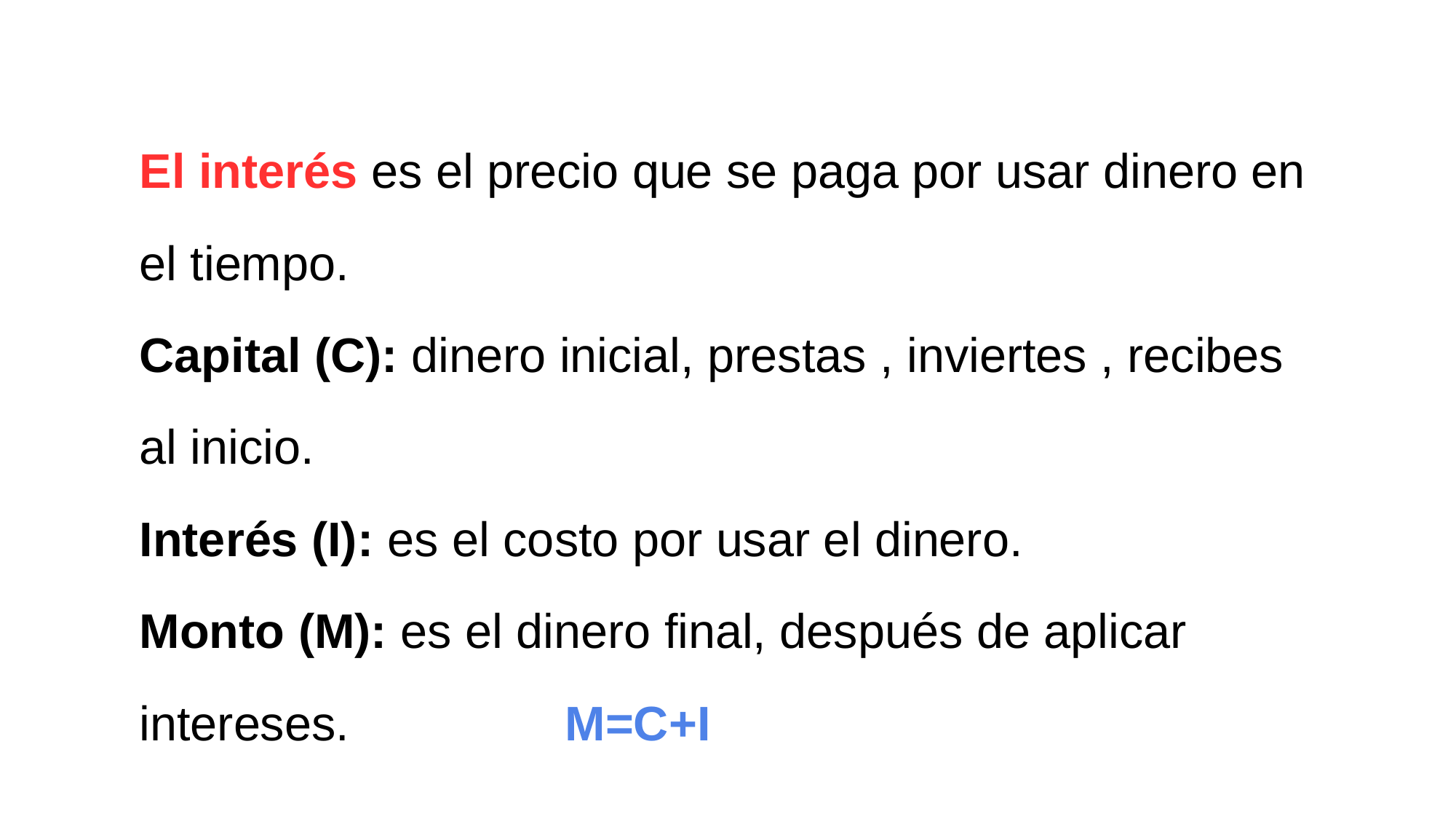

El interés es el precio que se paga por usar dinero en el tiempo.
Capital (C): dinero inicial, prestas , inviertes , recibes al inicio.
Interés (I): es el costo por usar el dinero.
Monto (M): es el dinero final, después de aplicar intereses.                M=C+I